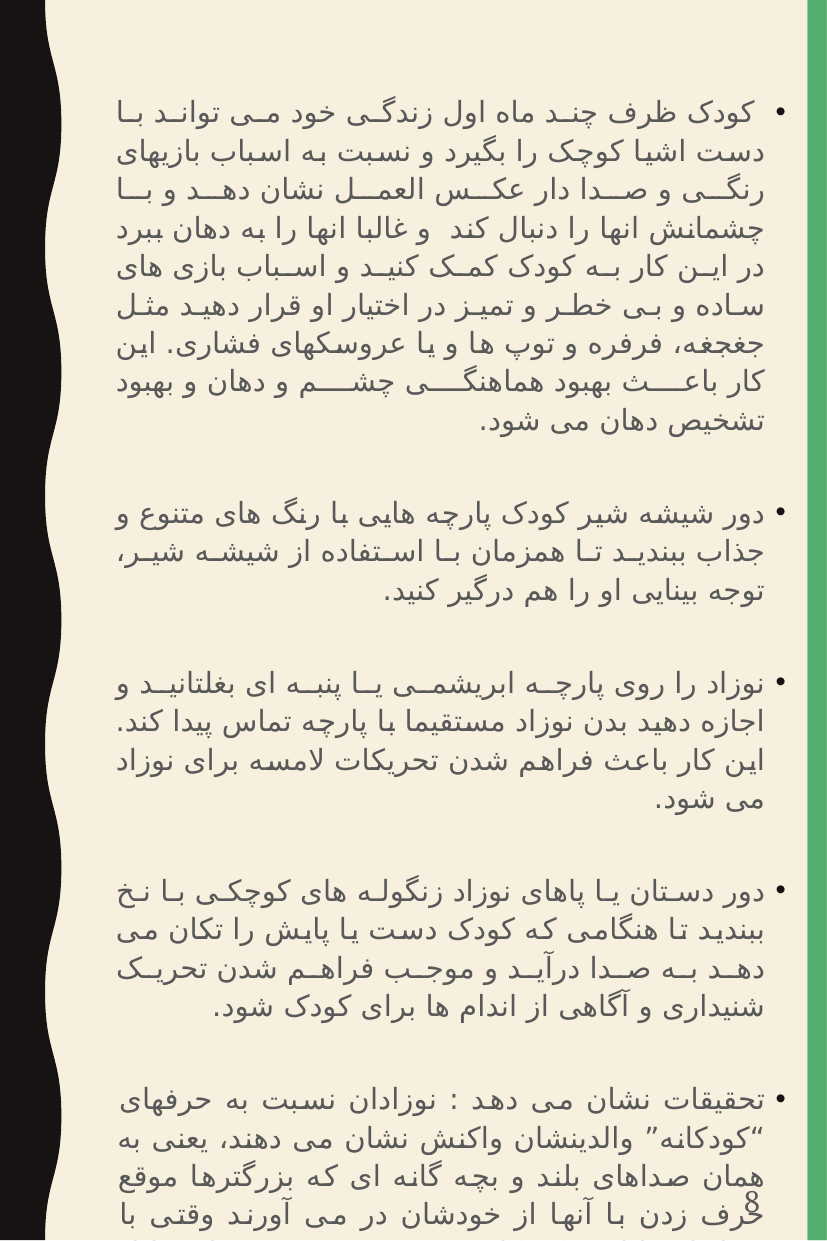

کودک ظرف چند ماه اول زندگی خود می تواند با دست اشیا کوچک را بگیرد و نسبت به اسباب بازیهای رنگی و صدا دار عکس العمل نشان دهد و با چشمانش انها را دنبال کند  و غالبا انها را به دهان ببرد در این کار به کودک کمک کنید و اسباب بازی های ساده و بی خطر و تمیز در اختیار او قرار دهید مثل جغجغه، فرفره و توپ ها و یا عروسکهای فشاری. این کار باعث بهبود هماهنگی چشم و دهان و بهبود تشخیص دهان می شود.

دور شیشه شیر کودک پارچه هایی با رنگ های متنوع و جذاب ببندید تا همزمان با استفاده از شیشه شیر، توجه بینایی او را هم درگیر کنید.

نوزاد را روی پارچه ابریشمی یا پنبه ای بغلتانید و اجازه دهید بدن نوزاد مستقیما با پارچه تماس پیدا کند. این کار باعث فراهم شدن تحریکات لامسه برای نوزاد می شود.

دور دستان یا پاهای نوزاد زنگوله های کوچکی با نخ ببندید تا هنگامی که کودک دست یا پایش را تکان می دهد به صدا درآید و موجب فراهم شدن تحریک شنیداری و آگاهی از اندام ها برای کودک شود.

تحقیقات نشان می دهد : نوزادان نسبت به حرفهای “کودکانه” والدینشان واکنش نشان می دهند، یعنی به همان صداهای بلند و بچه گانه ای که بزرگترها موقع حرف زدن با آنها از خودشان در می آورند وقتی با نوزادتان با لحنه کودکانه حرف می زنید، در واقع با او ارتباط برقرار می کنید و او را تشویق می کنید صداهایی را در پاسخ به شما از خودش درآورد. این کار موجب تقویت مهارت های زبانی او می شود. همین طور که دارید با لحن کودکانه با نوزادتان حرف می زنید، او را نزدیک صورت تان نگه دارید و مستقیم به چشم هایش نگاه کنید.

8